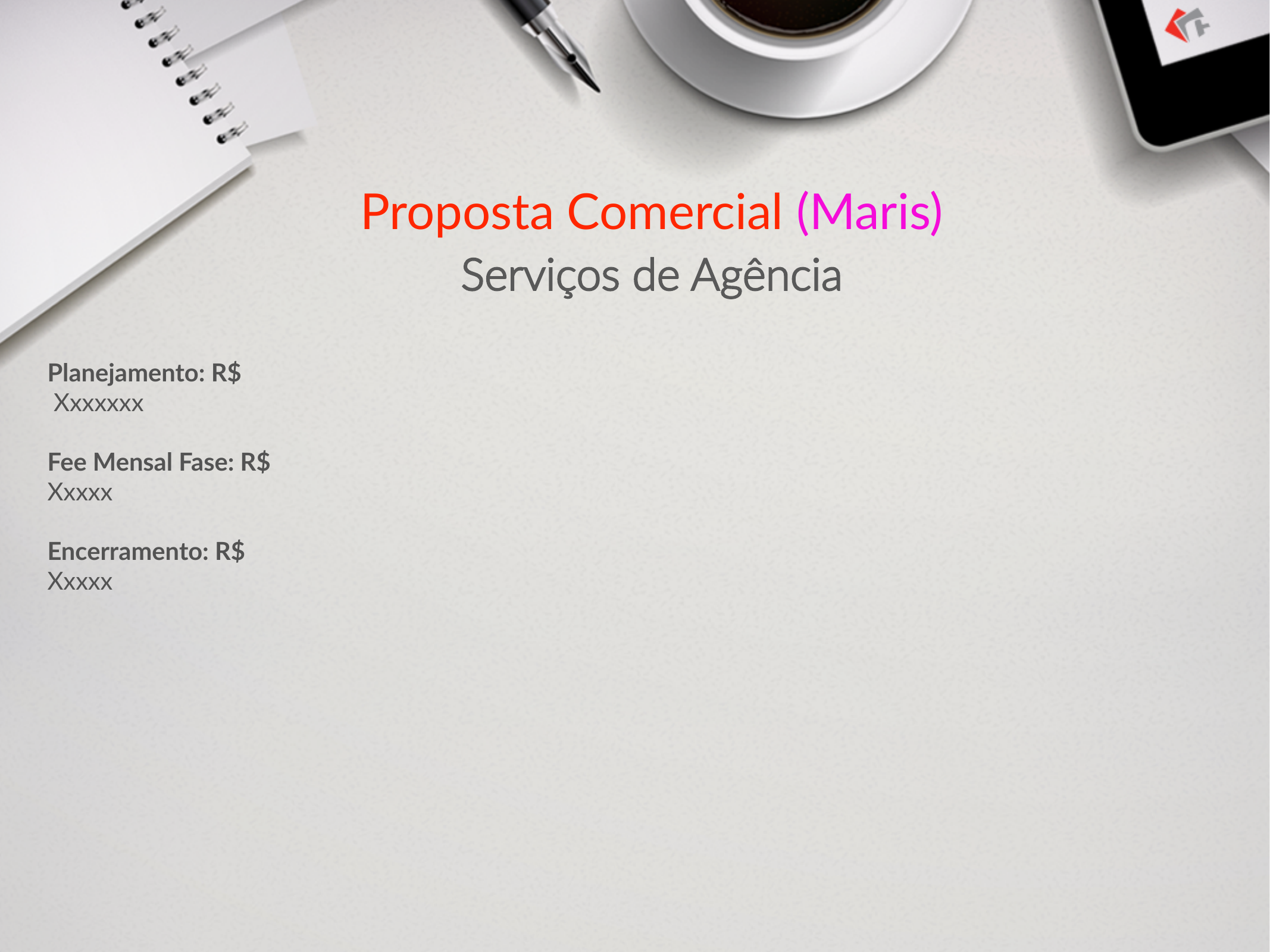

Proposta Comercial (Maris)
Serviços de Agência

Planejamento: R$
 Xxxxxxx

Fee Mensal Fase: R$
Xxxxx

Encerramento: R$
Xxxxx